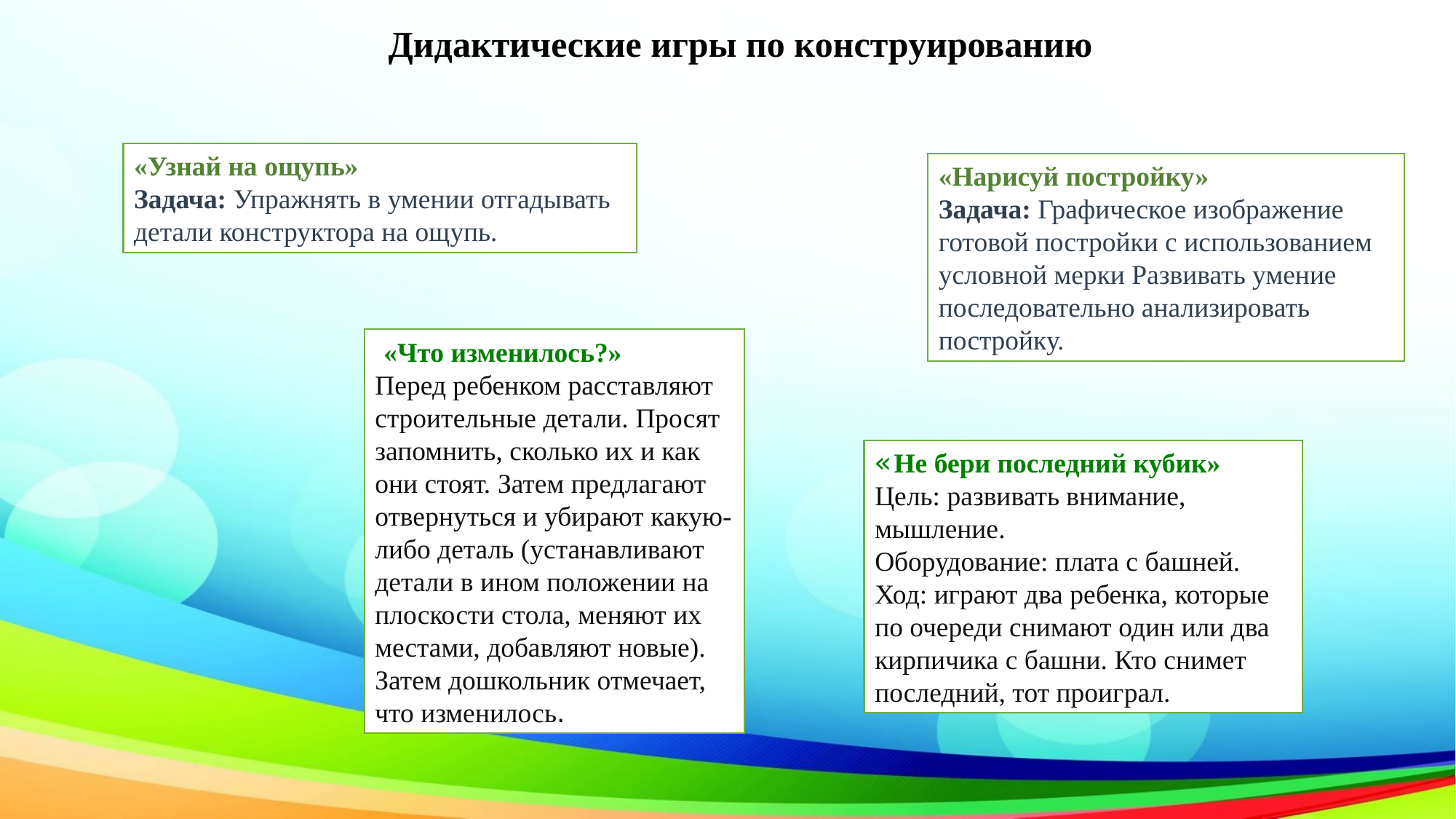

Дидактические игры по конструированию
«Узнай на ощупь»
Задача: Упражнять в умении отгадывать детали конструктора на ощупь.
«Нарисуй постройку»
Задача: Графическое изображение готовой постройки с использованием условной мерки Развивать умение последовательно анализировать постройку.
 «Что изменилось?»
Перед ребенком расставляют строительные детали. Просят запомнить, сколько их и как они стоят. Затем предлагают отвернуться и убирают какую-либо деталь (устанавливают детали в ином положении на плоскости стола, меняют их местами, добавляют новые). Затем дошкольник отмечает, что изменилось.
«Не бери последний кубик»
Цель: развивать внимание, мышление.
Оборудование: плата с башней.
Ход: играют два ребенка, которые по очереди снимают один или два кирпичика с башни. Кто снимет последний, тот проиграл.